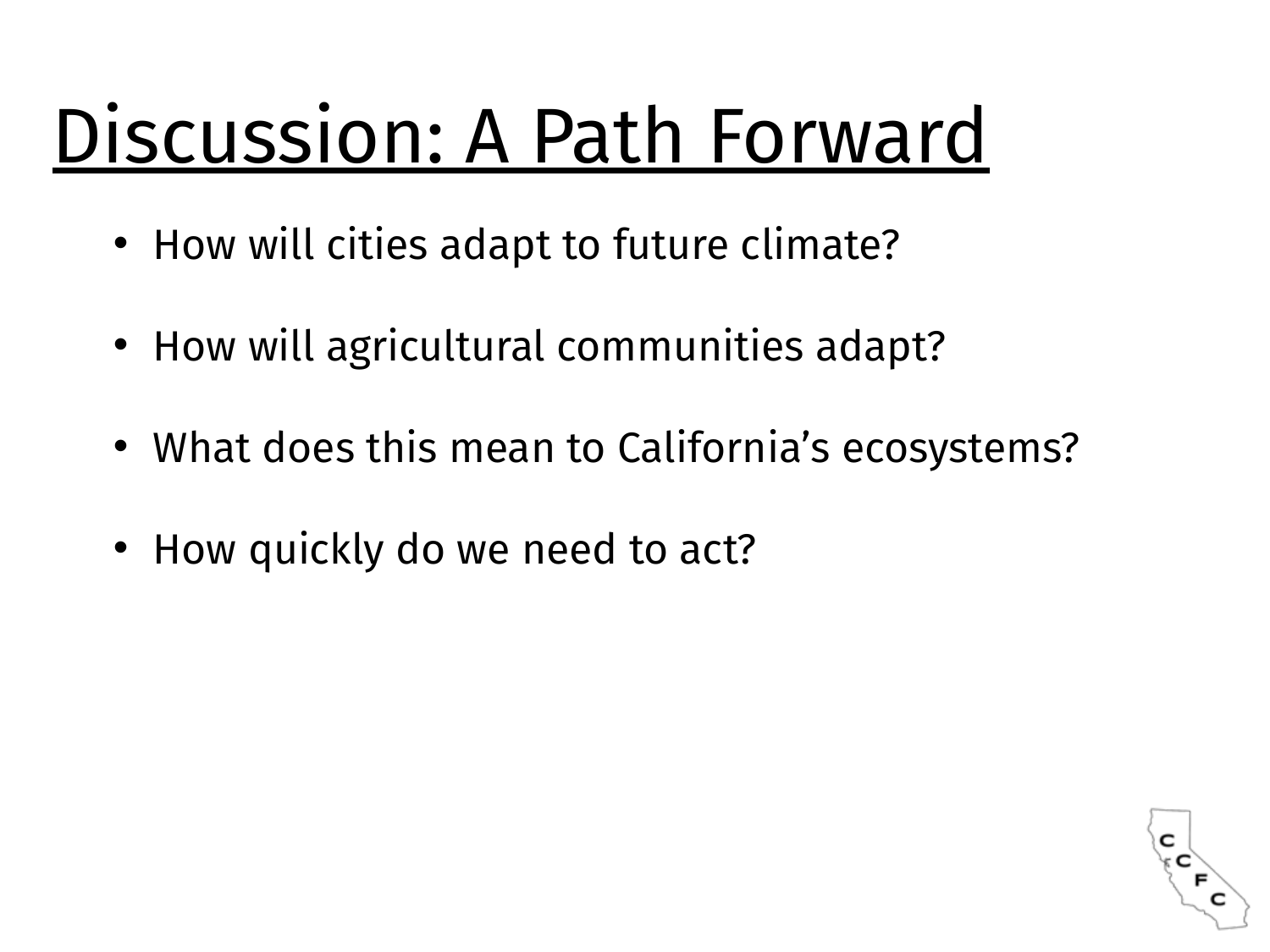

# Discussion: A Path Forward
How will cities adapt to future climate?

How will agricultural communities adapt?

What does this mean to California’s ecosystems?

How quickly do we need to act?